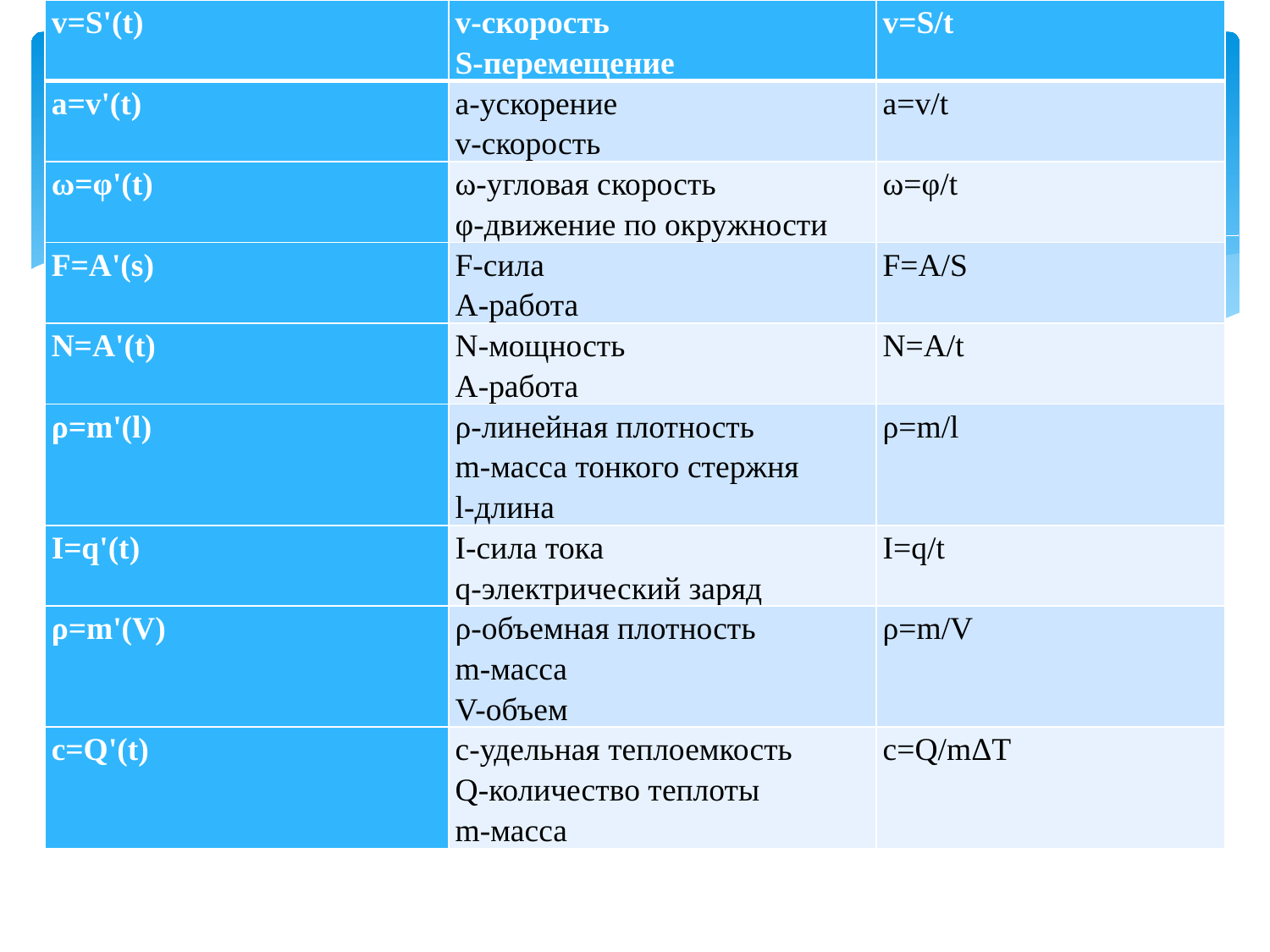

| v=S'(t) | v-скорость S-перемещение | v=S/t |
| --- | --- | --- |
| a=v'(t) | a-ускорение v-скорость | a=v/t |
| ω=φ'(t) | ω-угловая скорость φ-движение по окружности | ω=φ/t |
| F=A'(s) | F-сила A-работа | F=A/S |
| N=A'(t) | N-мощность A-работа | N=A/t |
| ρ=m'(l) | ρ-линейная плотность m-масса тонкого стержня l-длина | ρ=m/l |
| I=q'(t) | I-сила тока q-электрический заряд | I=q/t |
| ρ=m'(V) | ρ-объемная плотность m-масса V-объем | ρ=m/V |
| c=Q'(t) | c-удельная теплоемкость Q-количество теплоты m-масса | c=Q/mΔT |